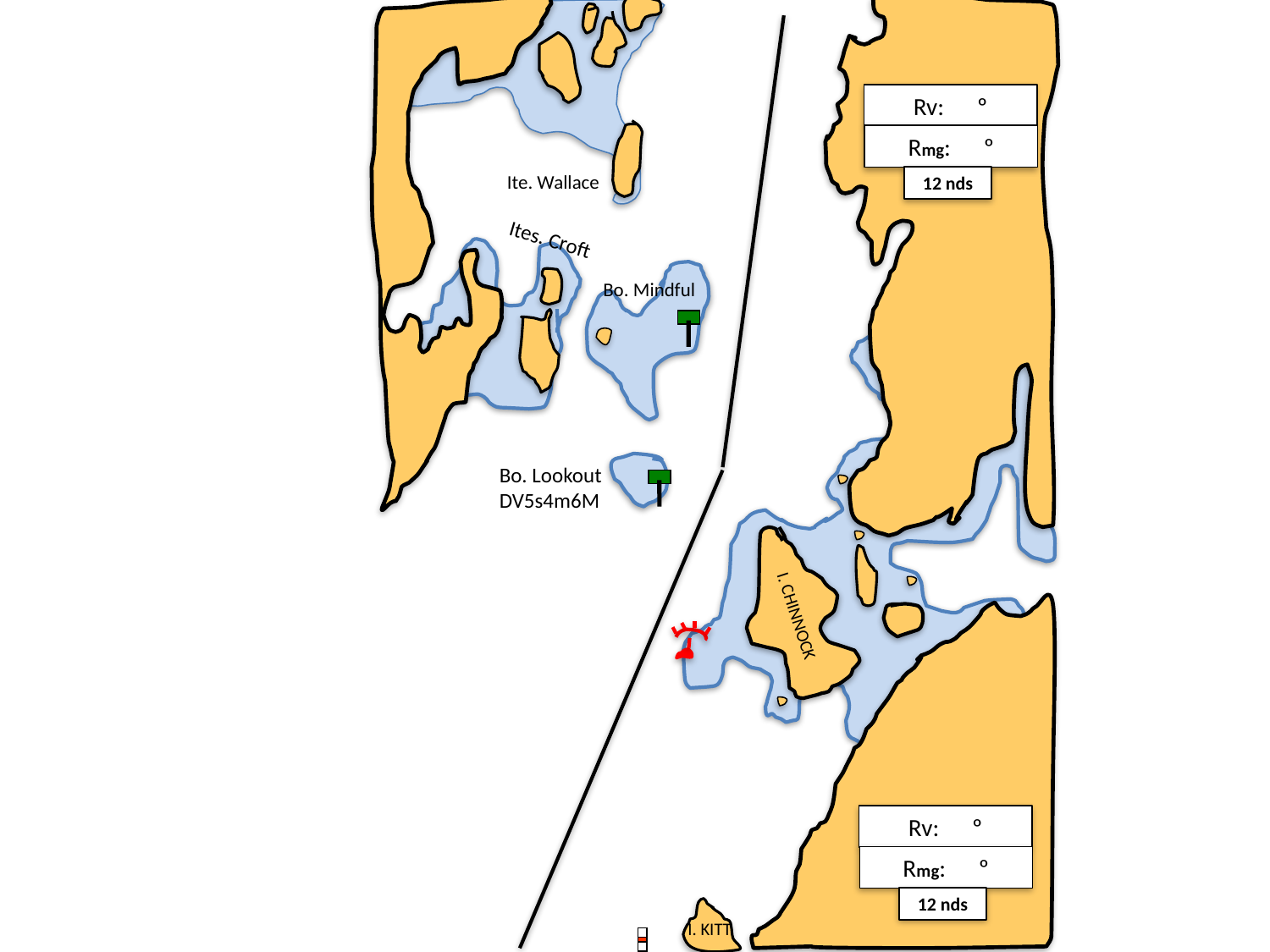

Rv:      º
Rmg:      º
12 nds

Ite. Wallace
Ites. Croft

Bo. Mindful

Bo. Lookout
DV5s4m6M

I. CHINNOCK

Rv:      º
Rmg:      º
12 nds

I. KITT